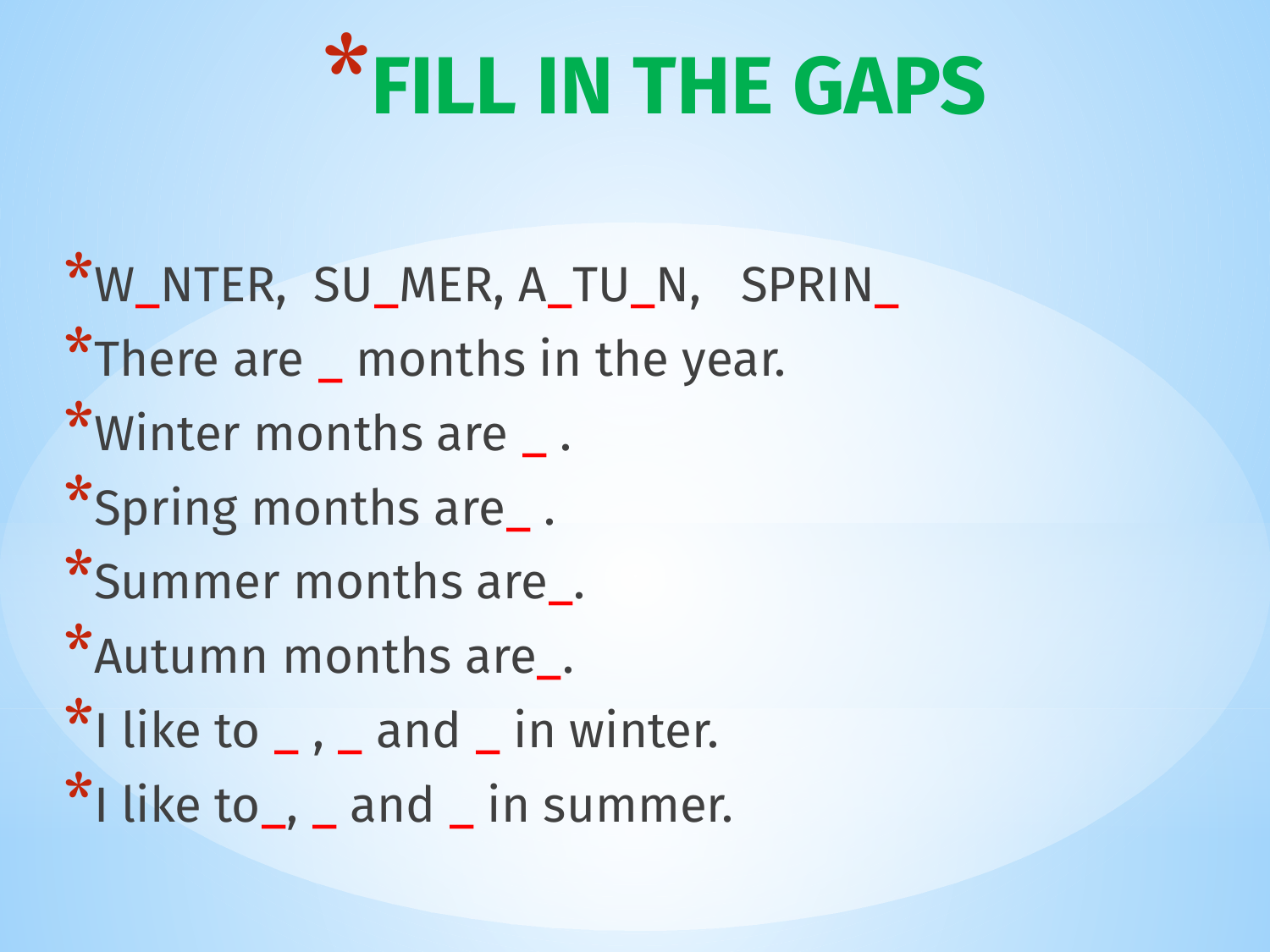

# FILL IN THE GAPS
W_NTER,  SU_MER, A_TU_N,   SPRIN_
There are _ months in the year.
Winter months are _ .
Spring months are_ .
Summer months are_.
Autumn months are_.
I like to _ , _ and _ in winter.
I like to_, _ and _ in summer.